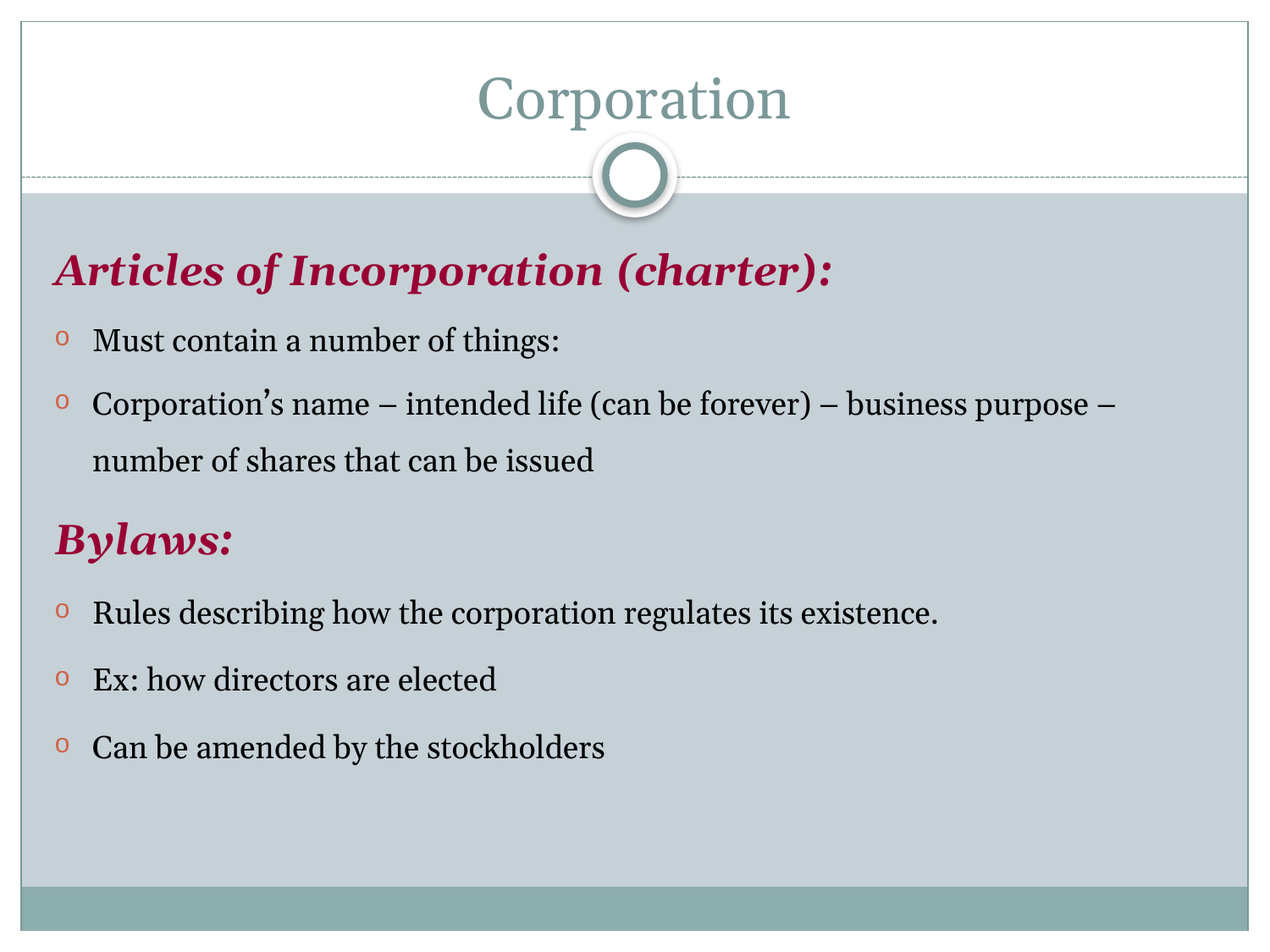

# Corporation
Articles of Incorporation (charter):
Must contain a number of things:
Corporation’s name – intended life (can be forever) – business purpose – number of shares that can be issued
Bylaws:
Rules describing how the corporation regulates its existence.
Ex: how directors are elected
Can be amended by the stockholders